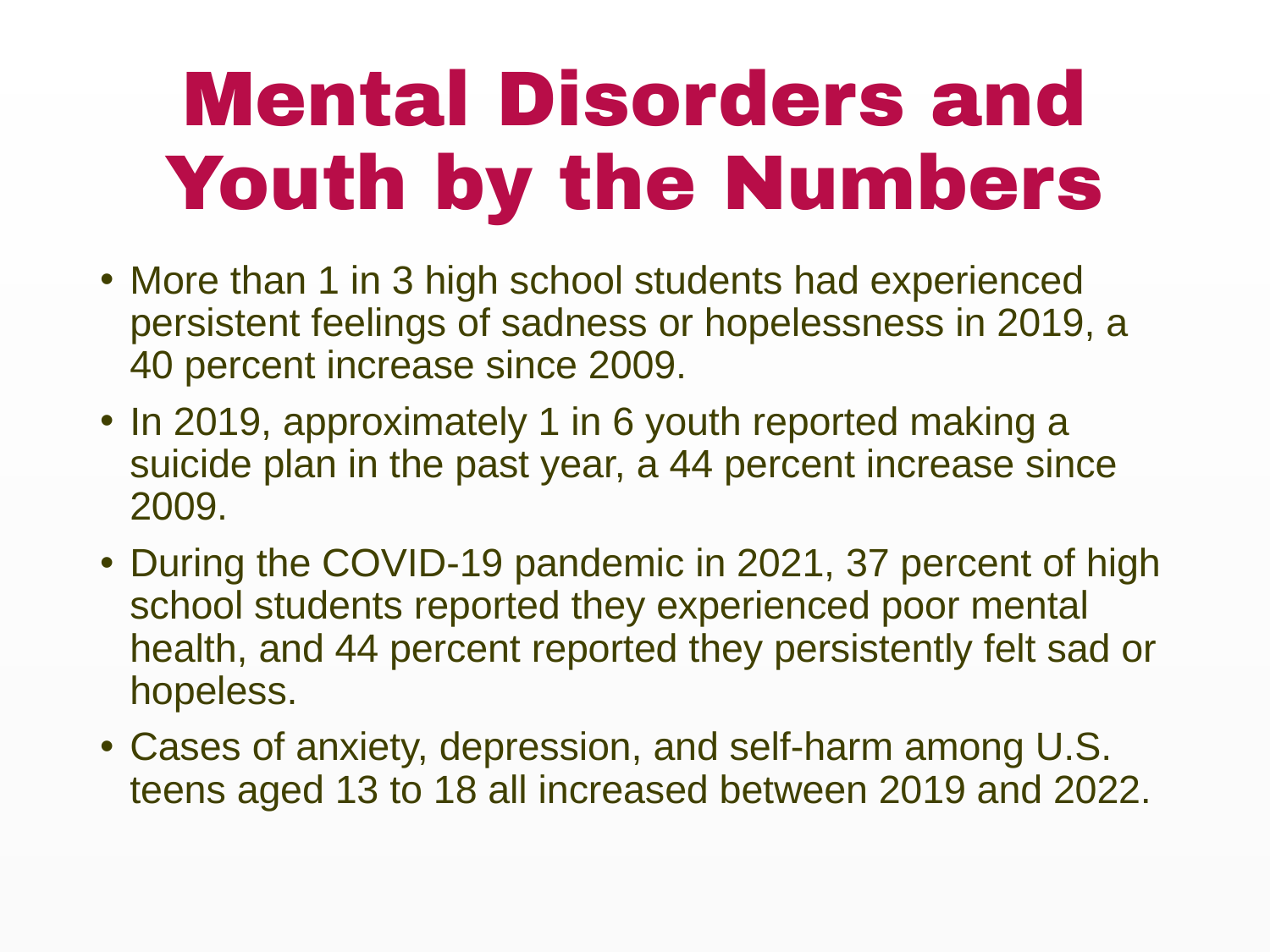

# Mental Disorders and Youth by the Numbers
More than 1 in 3 high school students had experienced persistent feelings of sadness or hopelessness in 2019, a 40 percent increase since 2009.
In 2019, approximately 1 in 6 youth reported making a suicide plan in the past year, a 44 percent increase since 2009.
During the COVID-19 pandemic in 2021, 37 percent of high school students reported they experienced poor mental health, and 44 percent reported they persistently felt sad or hopeless.
Cases of anxiety, depression, and self-harm among U.S. teens aged 13 to 18 all increased between 2019 and 2022.